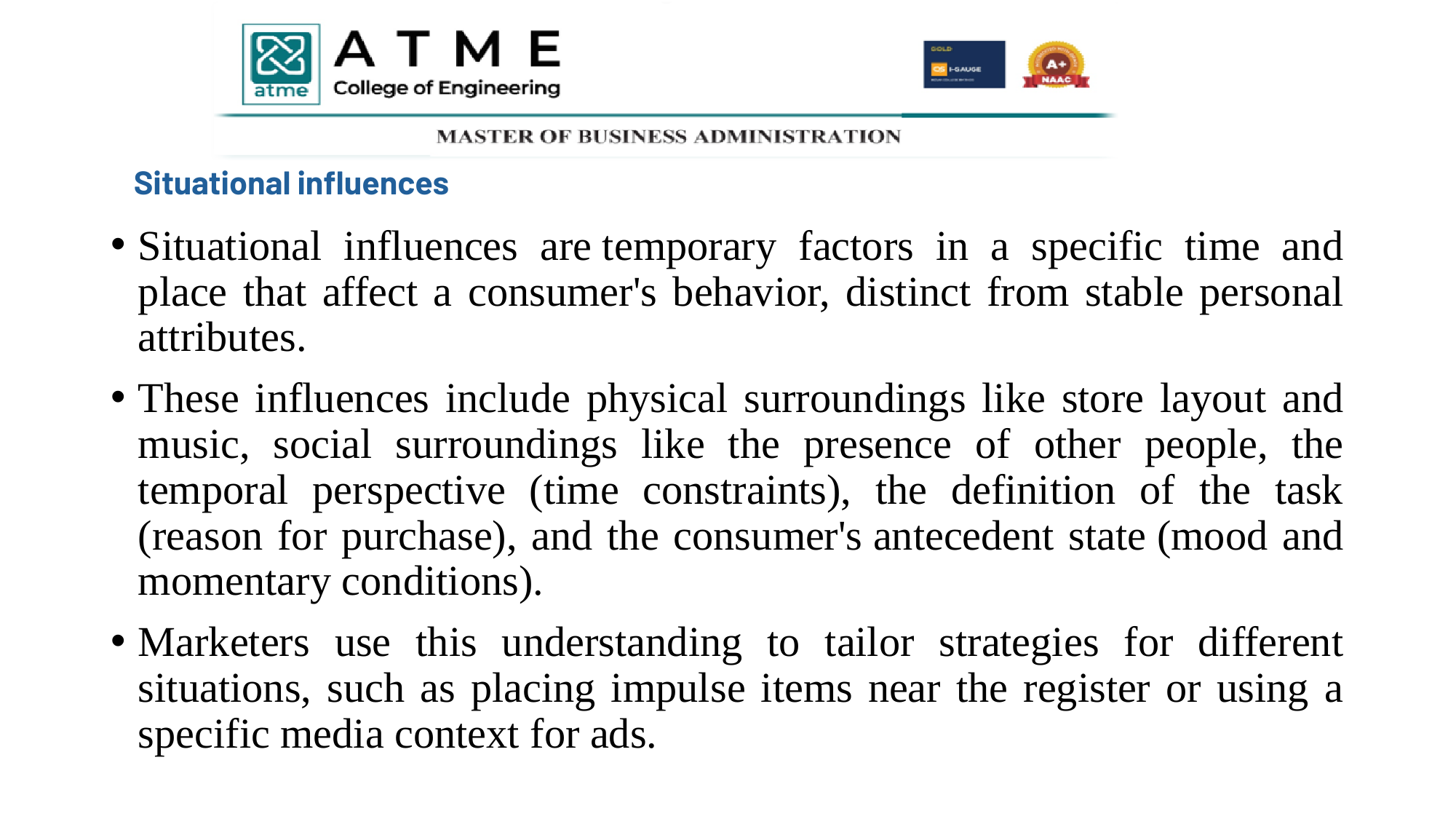

# Situational influences
Situational influences are temporary factors in a specific time and place that affect a consumer's behavior, distinct from stable personal attributes.
These influences include physical surroundings like store layout and music, social surroundings like the presence of other people, the temporal perspective (time constraints), the definition of the task (reason for purchase), and the consumer's antecedent state (mood and momentary conditions).
Marketers use this understanding to tailor strategies for different situations, such as placing impulse items near the register or using a specific media context for ads.